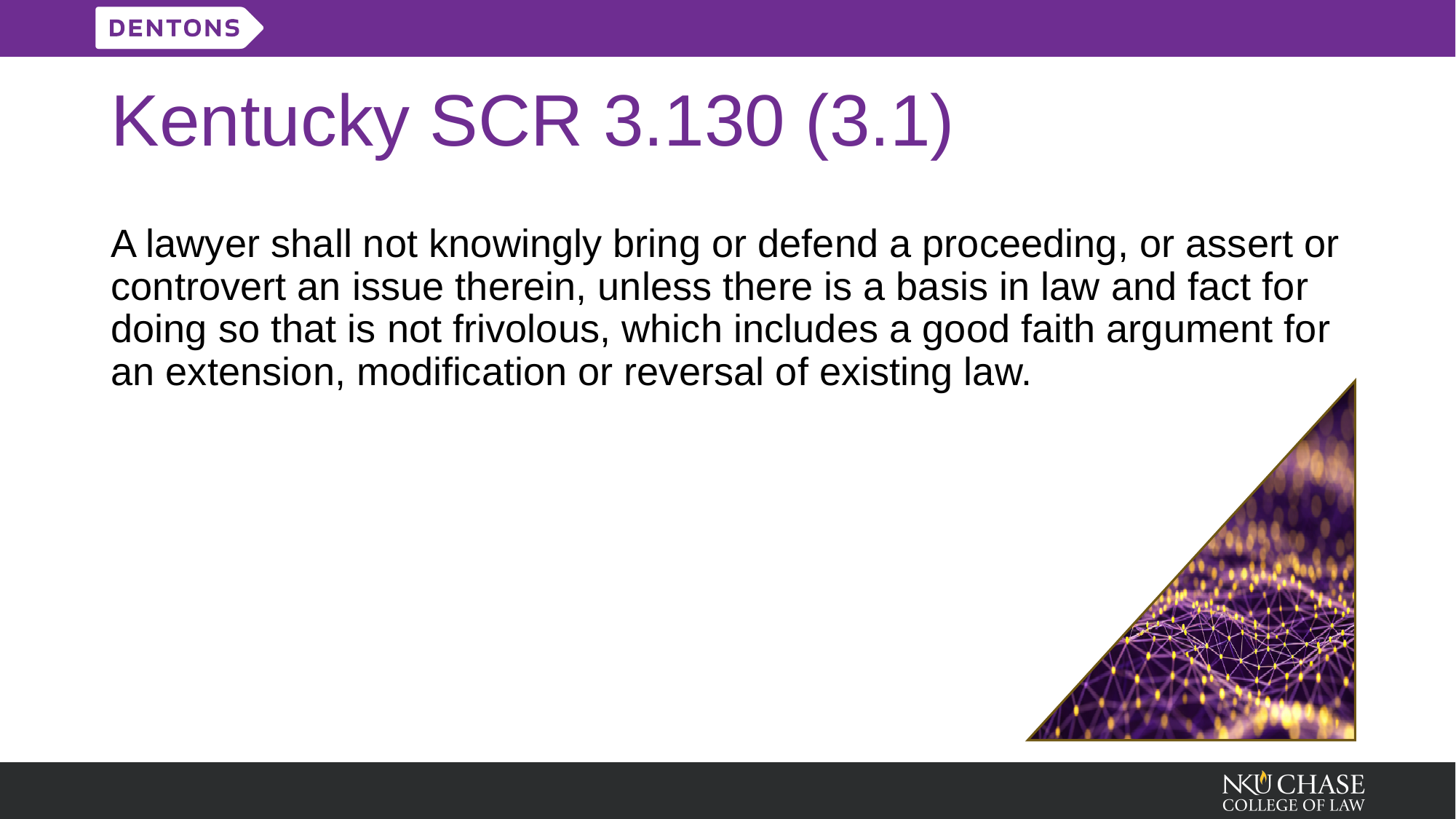

# Kentucky SCR 3.130 (3.1)
A lawyer shall not knowingly bring or defend a proceeding, or assert or controvert an issue therein, unless there is a basis in law and fact for doing so that is not frivolous, which includes a good faith argument for an extension, modification or reversal of existing law.